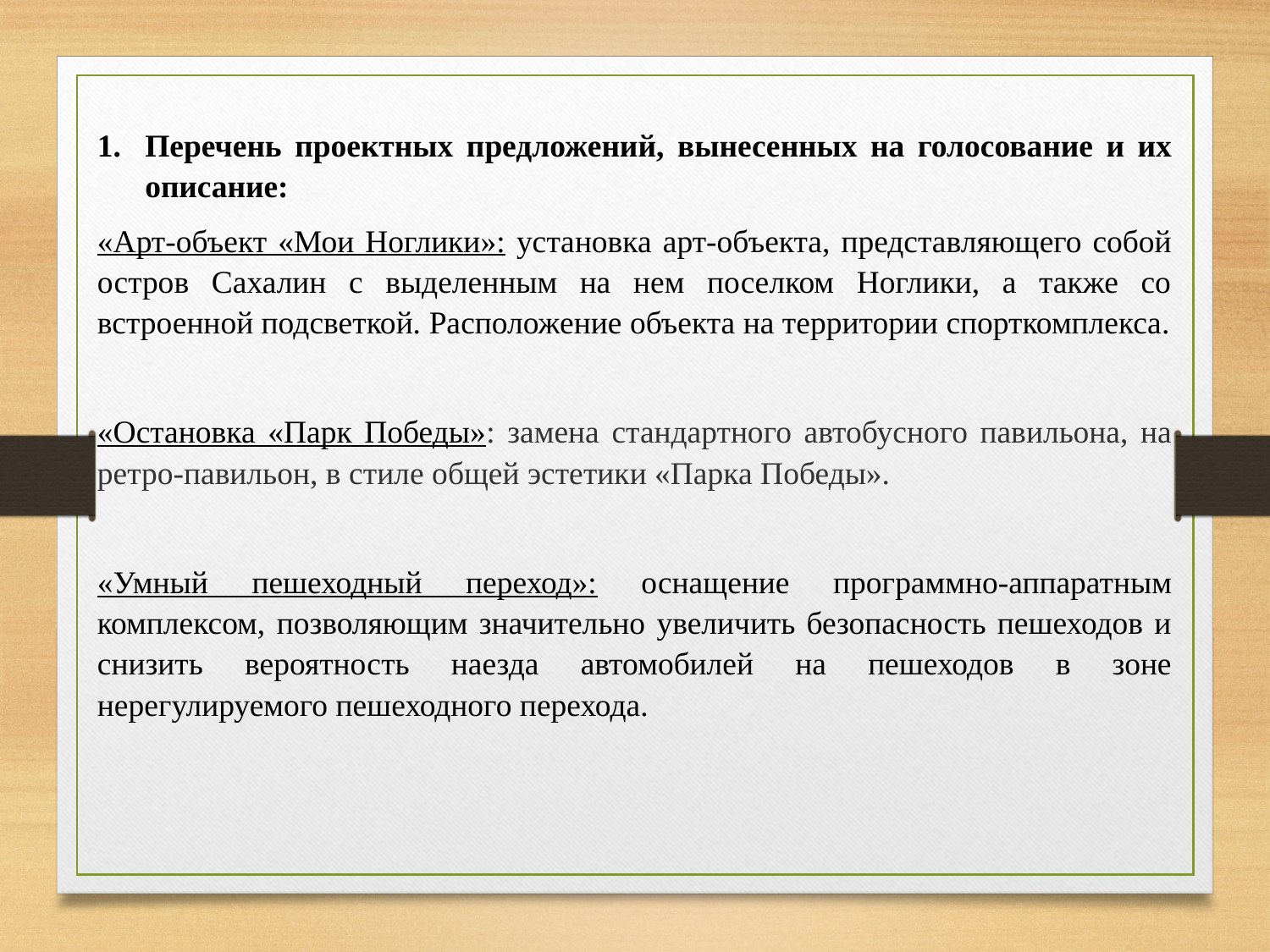

Перечень проектных предложений, вынесенных на голосование и их описание:
«Арт-объект «Мои Ноглики»: установка арт-объекта, представляющего собой остров Сахалин с выделенным на нем поселком Ноглики, а также со встроенной подсветкой. Расположение объекта на территории спорткомплекса.

«Остановка «Парк Победы»: замена стандартного автобусного павильона, на ретро-павильон, в стиле общей эстетики «Парка Победы».

«Умный пешеходный переход»: оснащение программно-аппаратным комплексом, позволяющим значительно увеличить безопасность пешеходов и снизить вероятность наезда автомобилей на пешеходов в зоне нерегулируемого пешеходного перехода.